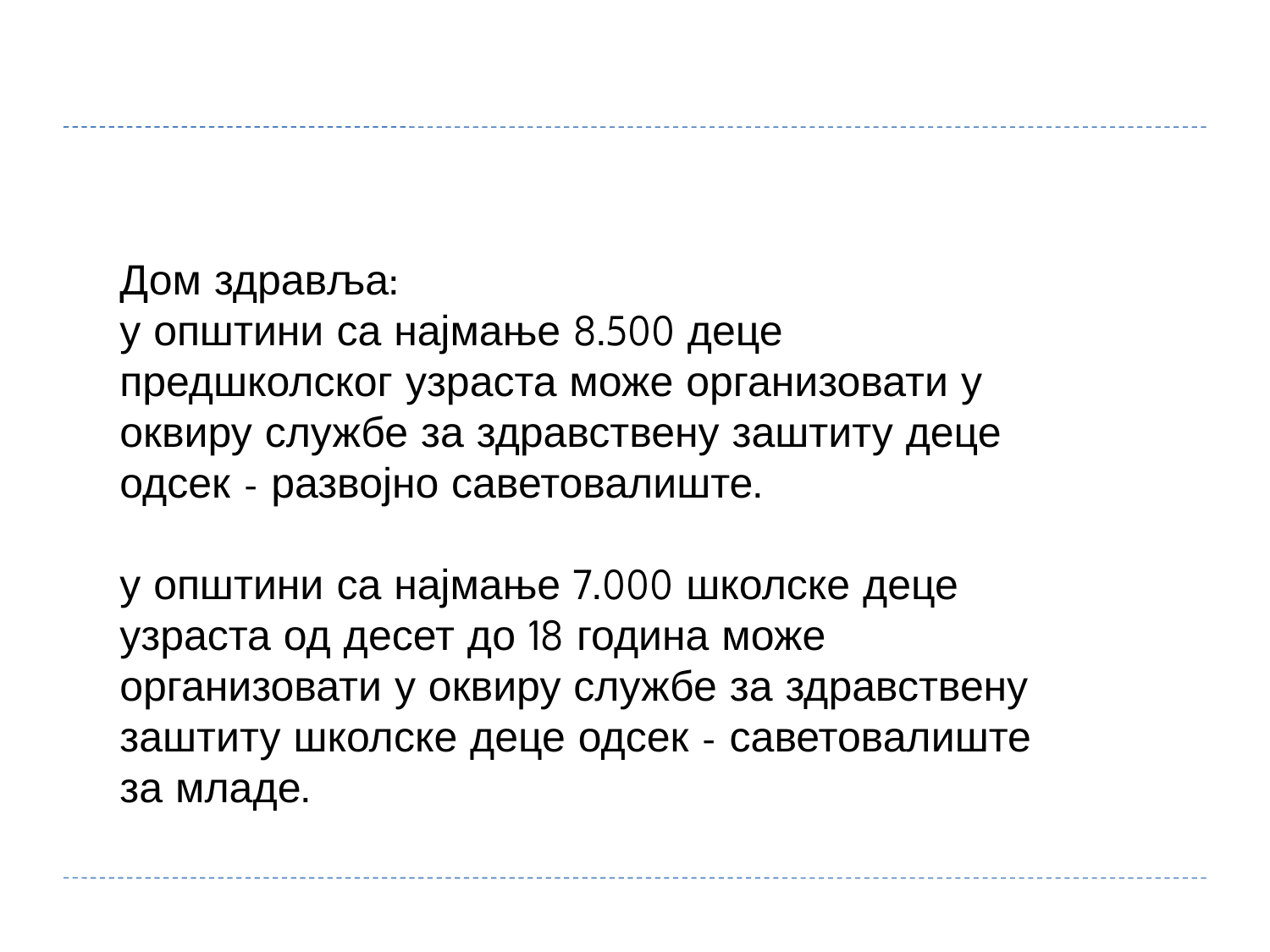

Дом здравља:
у општини са најмање 8.500 деце предшколског узраста може организовати у оквиру службе за здравствену заштиту деце одсек - развојно саветовалиште.

у општини са најмање 7.000 школске деце узраста од десет до 18 година може организовати у оквиру службе за здравствену заштиту школске деце одсек - саветовалиште за младе.